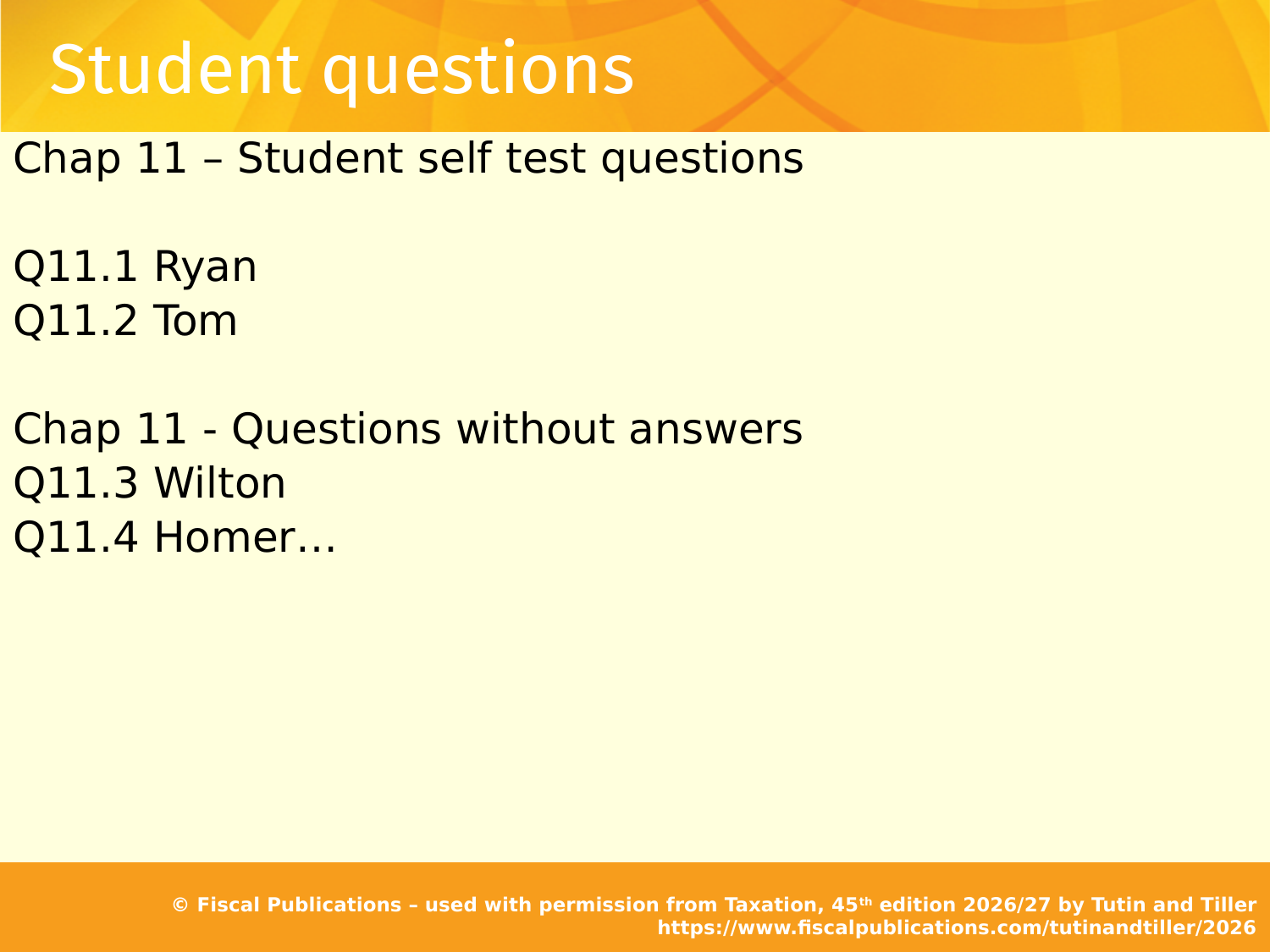

# Student questions
Chap 11 – Student self test questions

Q11.1 Ryan
Q11.2 Tom

Chap 11 - Questions without answers
Q11.3 Wilton
Q11.4 Homer…